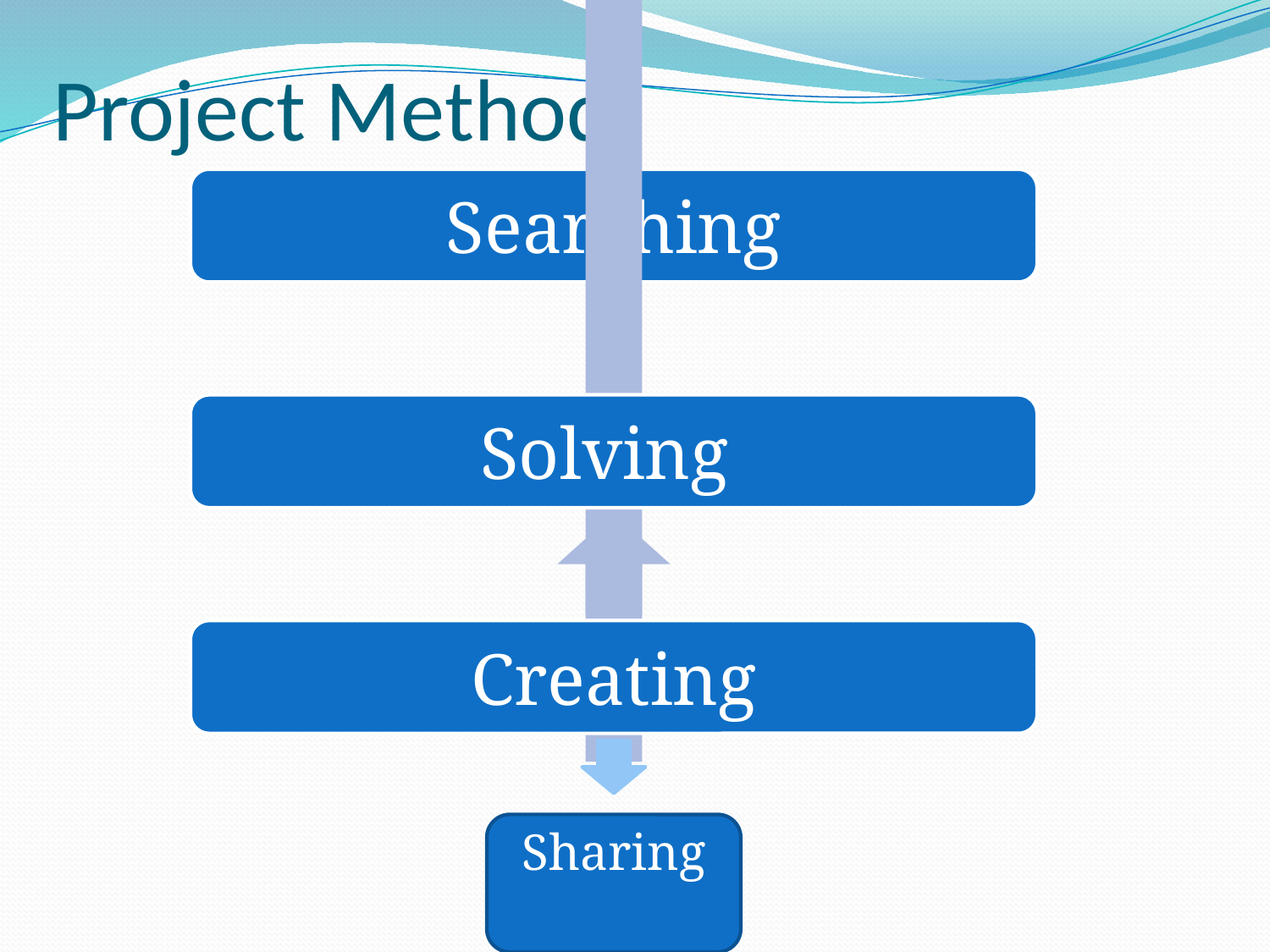

# Project Method
Searching
Solving
Creating

Sharing